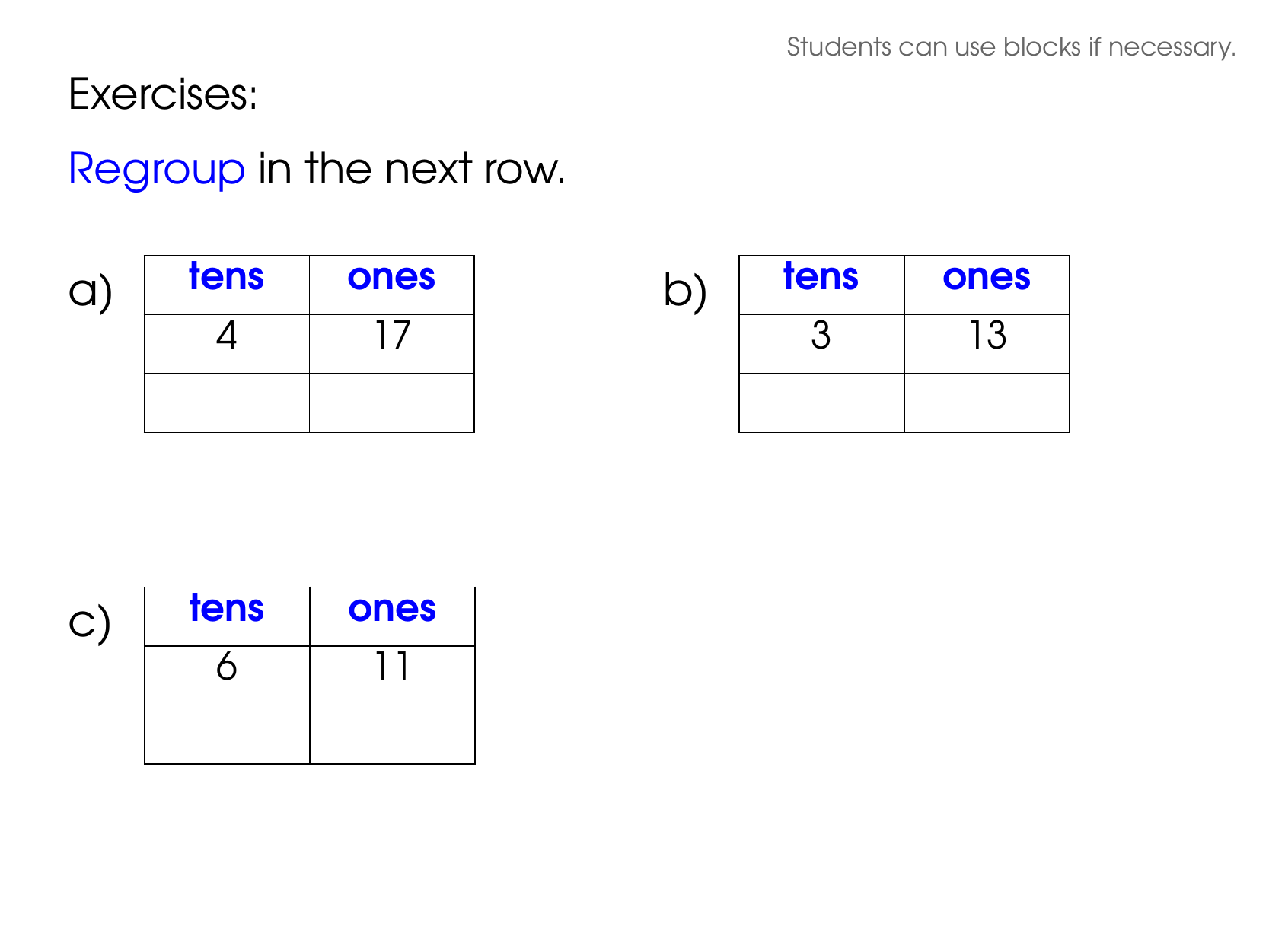

Students can use blocks if necessary.
Exercises:
Regroup in the next row.
a)
b)
| tens | ones |
| --- | --- |
| 4 | 17 |
|  |  |
| tens | ones |
| --- | --- |
| 3 | 13 |
|  |  |
c)
| tens | ones |
| --- | --- |
| 6 | 11 |
|  |  |